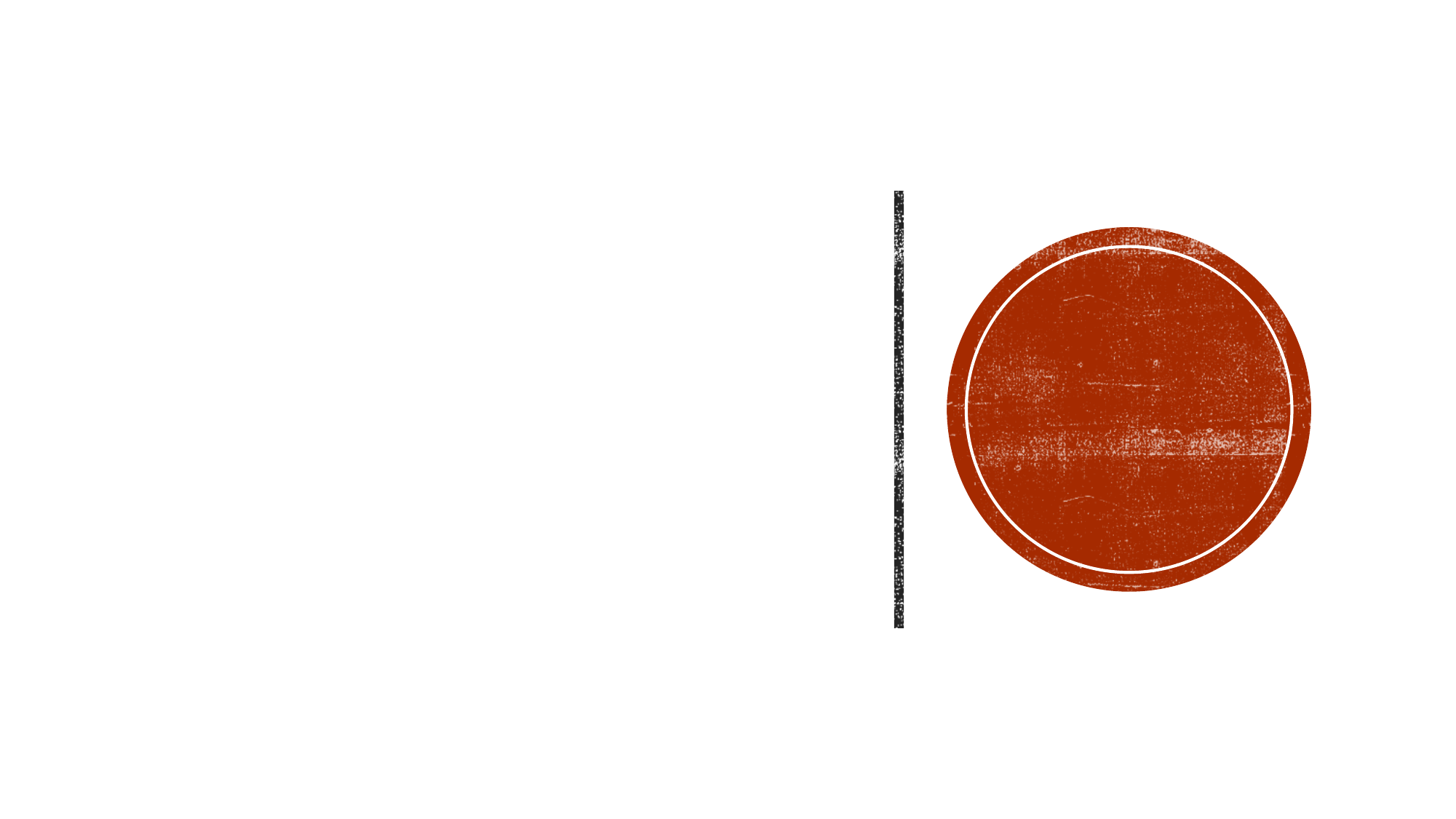

# The player in Black is physically engaged with a player in White with the puck in his feet. The player in Black is considered to be vulnerable and defenseless when a 2nd player in White comes in to deliver a check to the player in Black. Even though the player in White traveled considerable distances, he did not continue his stride or accelerate through the check, so a minor penalty for Roughing is the correct call.